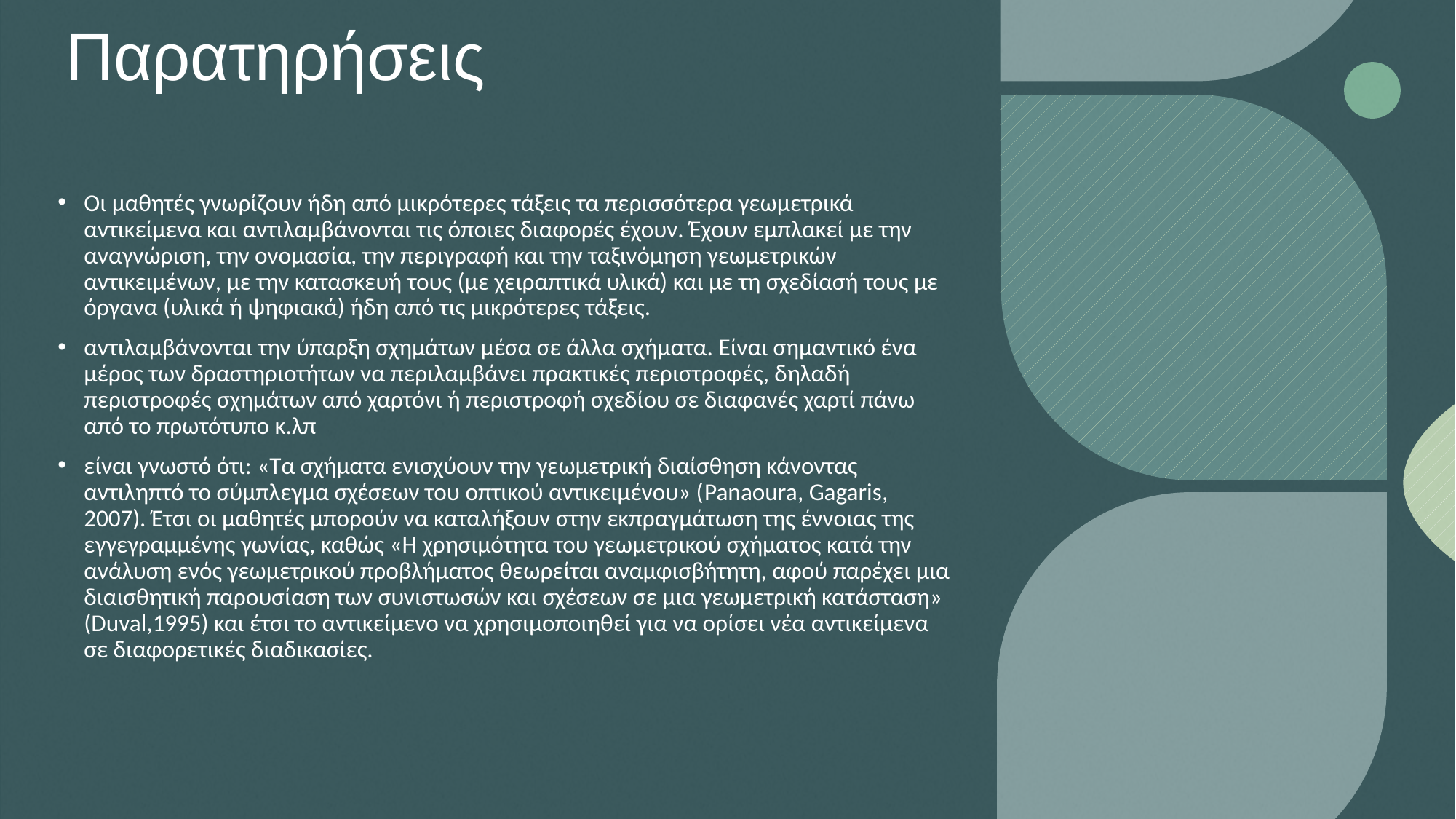

# Παρατηρήσεις
Οι μαθητές γνωρίζουν ήδη από μικρότερες τάξεις τα περισσότερα γεωμετρικά αντικείμενα και αντιλαμβάνονται τις όποιες διαφορές έχουν. Έχουν εμπλακεί με την αναγνώριση, την ονομασία, την περιγραφή και την ταξινόμηση γεωμετρικών αντικειμένων, με την κατασκευή τους (με χειραπτικά υλικά) και με τη σχεδίασή τους με όργανα (υλικά ή ψηφιακά) ήδη από τις μικρότερες τάξεις.
αντιλαμβάνονται την ύπαρξη σχημάτων μέσα σε άλλα σχήματα. Είναι σημαντικό ένα μέρος των δραστηριοτήτων να περιλαμβάνει πρακτικές περιστροφές, δηλαδή περιστροφές σχημάτων από χαρτόνι ή περιστροφή σχεδίου σε διαφανές χαρτί πάνω από το πρωτότυπο κ.λπ
είναι γνωστό ότι: «Τα σχήματα ενισχύουν την γεωμετρική διαίσθηση κάνοντας αντιληπτό το σύμπλεγμα σχέσεων του οπτικού αντικειμένου» (Panaoura, Gagaris, 2007). Έτσι οι μαθητές μπορούν να καταλήξουν στην εκπραγμάτωση της έννοιας της εγγεγραμμένης γωνίας, καθώς «Η χρησιμότητα του γεωμετρικού σχήματος κατά την ανάλυση ενός γεωμετρικού προβλήματος θεωρείται αναμφισβήτητη, αφού παρέχει μια διαισθητική παρουσίαση των συνιστωσών και σχέσεων σε μια γεωμετρική κατάσταση» (Duval,1995) και έτσι το αντικείμενο να χρησιμοποιηθεί για να ορίσει νέα αντικείμενα σε διαφορετικές διαδικασίες.